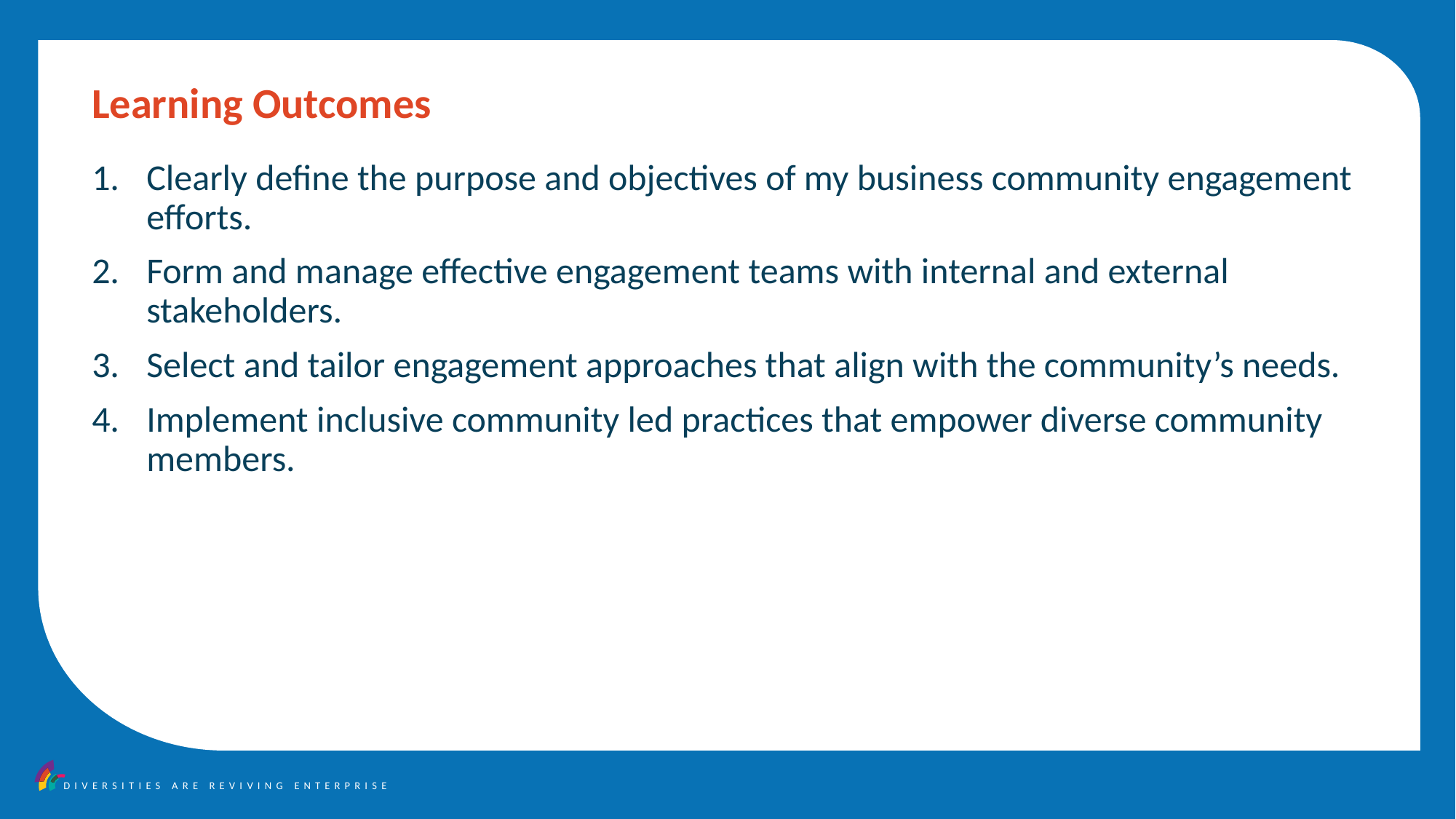

Learning Outcomes
Clearly define the purpose and objectives of my business community engagement efforts.
Form and manage effective engagement teams with internal and external stakeholders.
Select and tailor engagement approaches that align with the community’s needs.
Implement inclusive community led practices that empower diverse community members.